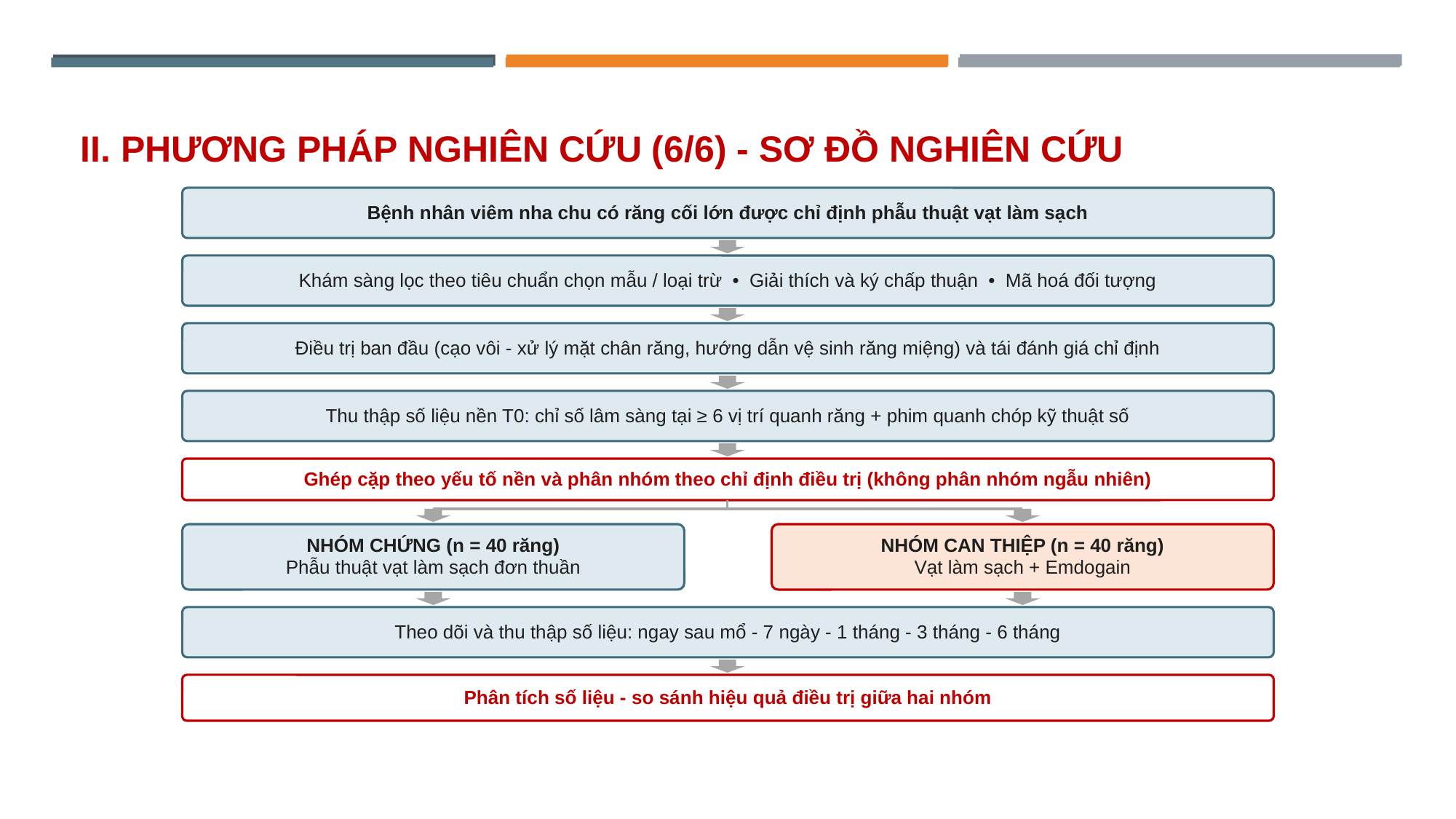

# II. PHƯƠNG PHÁP NGHIÊN CỨU (6/6) - SƠ ĐỒ NGHIÊN CỨU
Bệnh nhân viêm nha chu có răng cối lớn được chỉ định phẫu thuật vạt làm sạch

Khám sàng lọc theo tiêu chuẩn chọn mẫu / loại trừ  •  Giải thích và ký chấp thuận  •  Mã hoá đối tượng

Điều trị ban đầu (cạo vôi - xử lý mặt chân răng, hướng dẫn vệ sinh răng miệng) và tái đánh giá chỉ định

Thu thập số liệu nền T0: chỉ số lâm sàng tại ≥ 6 vị trí quanh răng + phim quanh chóp kỹ thuật số

Ghép cặp theo yếu tố nền và phân nhóm theo chỉ định điều trị (không phân nhóm ngẫu nhiên)

NHÓM CHỨNG (n = 40 răng)
Phẫu thuật vạt làm sạch đơn thuần
NHÓM CAN THIỆP (n = 40 răng)
Vạt làm sạch + Emdogain

Theo dõi và thu thập số liệu: ngay sau mổ - 7 ngày - 1 tháng - 3 tháng - 6 tháng

Phân tích số liệu - so sánh hiệu quả điều trị giữa hai nhóm